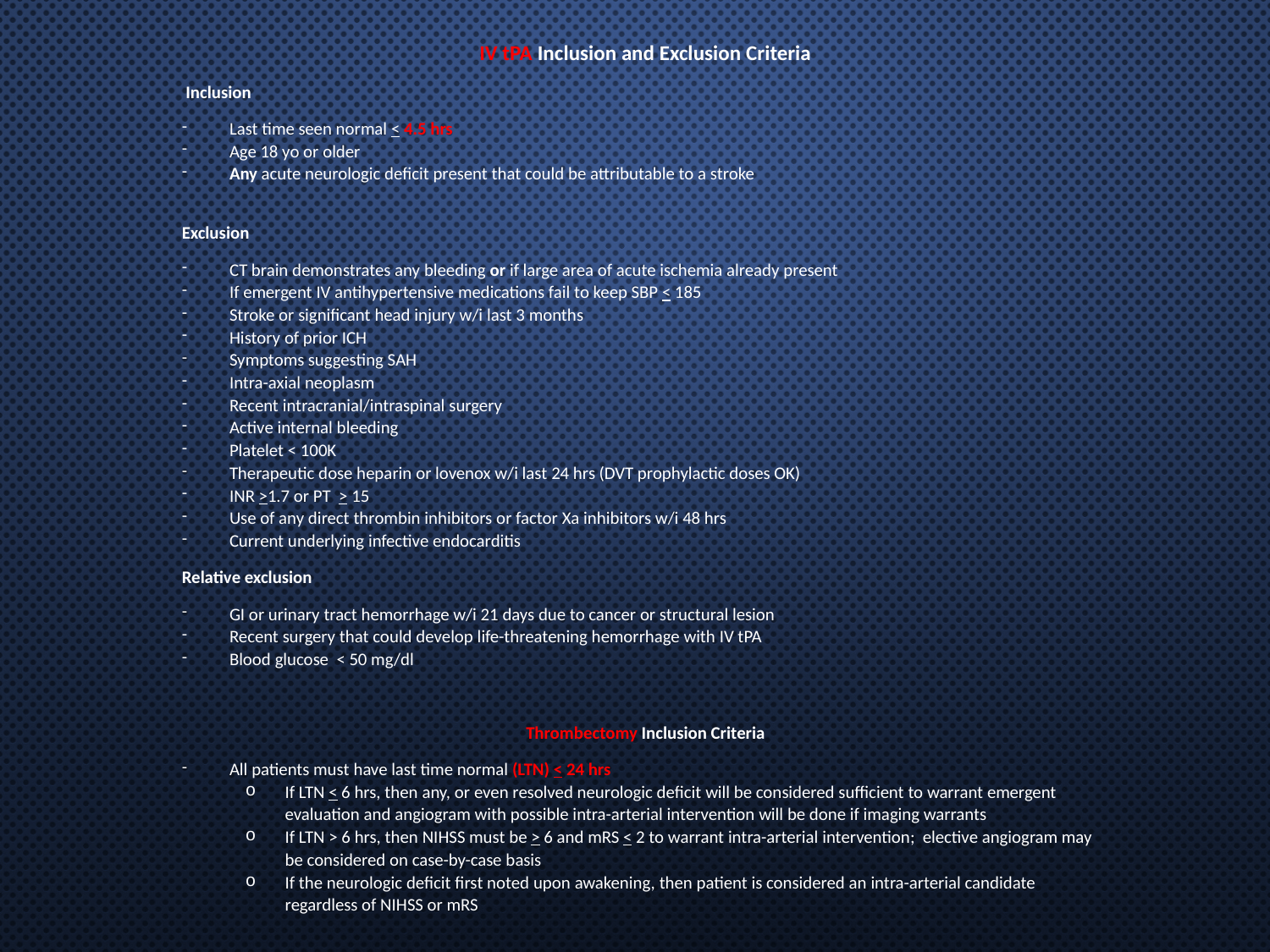

IV tPA Inclusion and Exclusion Criteria
 Inclusion
Last time seen normal < 4.5 hrs
Age 18 yo or older
Any acute neurologic deficit present that could be attributable to a stroke

Exclusion
CT brain demonstrates any bleeding or if large area of acute ischemia already present
If emergent IV antihypertensive medications fail to keep SBP < 185
Stroke or significant head injury w/i last 3 months
History of prior ICH
Symptoms suggesting SAH
Intra-axial neoplasm
Recent intracranial/intraspinal surgery
Active internal bleeding
Platelet < 100K
Therapeutic dose heparin or lovenox w/i last 24 hrs (DVT prophylactic doses OK)
INR >1.7 or PT  > 15
Use of any direct thrombin inhibitors or factor Xa inhibitors w/i 48 hrs
Current underlying infective endocarditis
Relative exclusion
GI or urinary tract hemorrhage w/i 21 days due to cancer or structural lesion
Recent surgery that could develop life-threatening hemorrhage with IV tPA
Blood glucose  < 50 mg/dl

Thrombectomy Inclusion Criteria
All patients must have last time normal (LTN) < 24 hrs
If LTN < 6 hrs, then any, or even resolved neurologic deficit will be considered sufficient to warrant emergent evaluation and angiogram with possible intra-arterial intervention will be done if imaging warrants
If LTN > 6 hrs, then NIHSS must be > 6 and mRS < 2 to warrant intra-arterial intervention;  elective angiogram may be considered on case-by-case basis
If the neurologic deficit first noted upon awakening, then patient is considered an intra-arterial candidate regardless of NIHSS or mRS